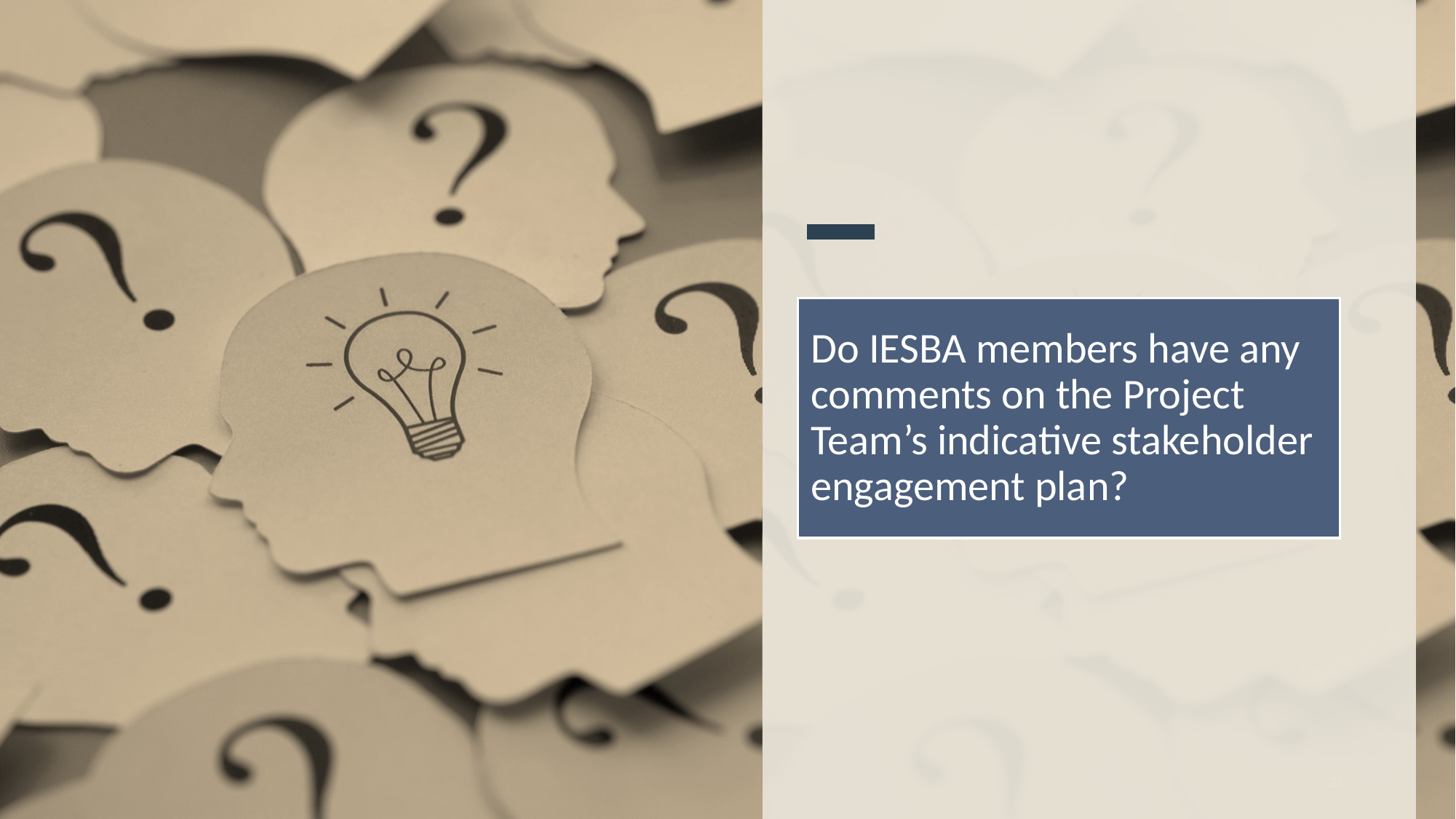

Do IESBA members have any comments on the Project Team’s indicative stakeholder engagement plan?
21